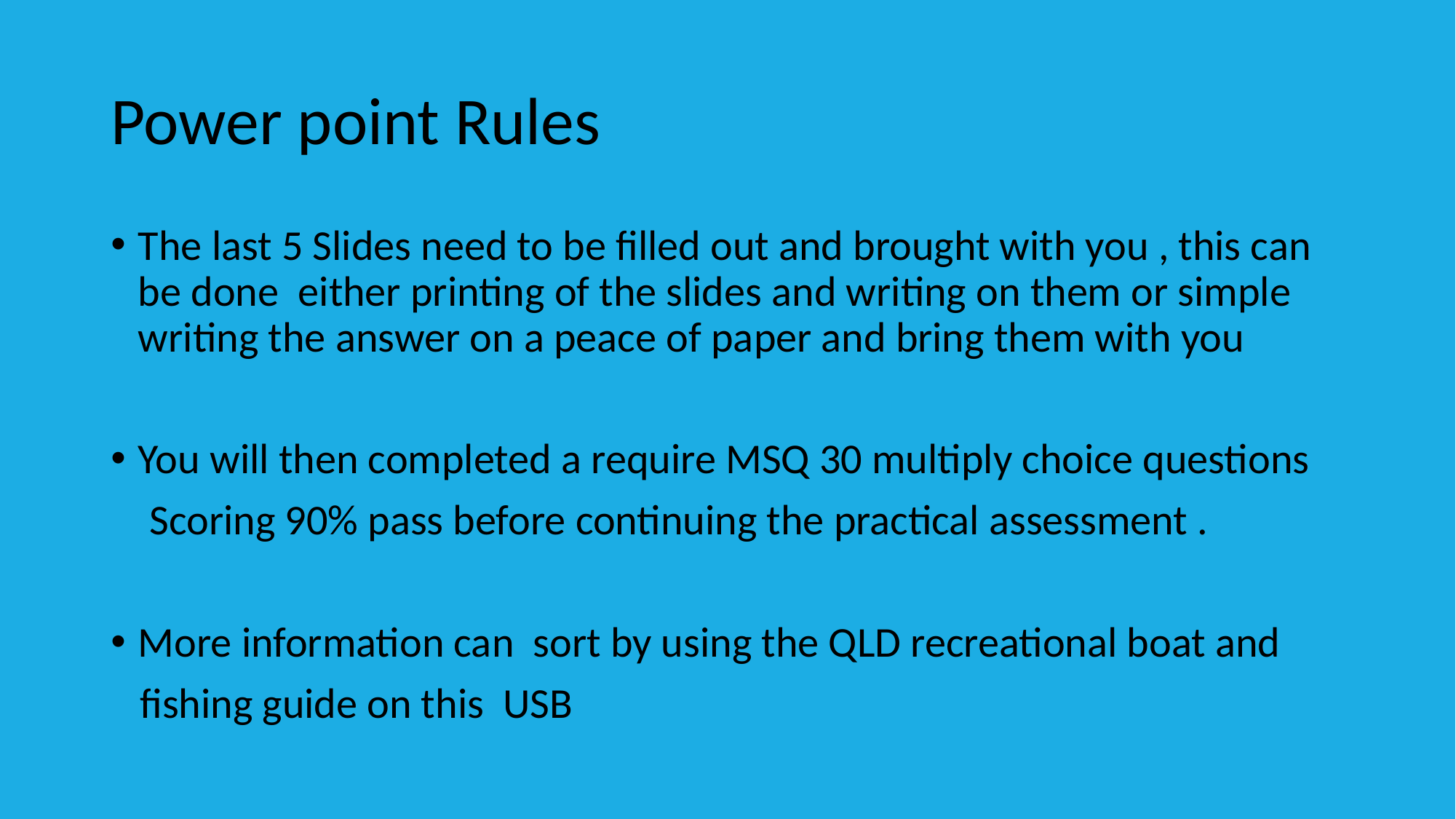

# Power point Rules
The last 5 Slides need to be filled out and brought with you , this can be done  either printing of the slides and writing on them or simple writing the answer on a peace of paper and bring them with you

You will then completed a require MSQ 30 multiply choice questions
    Scoring 90% pass before continuing the practical assessment .

More information can  sort by using the QLD recreational boat and
   fishing guide on this  USB